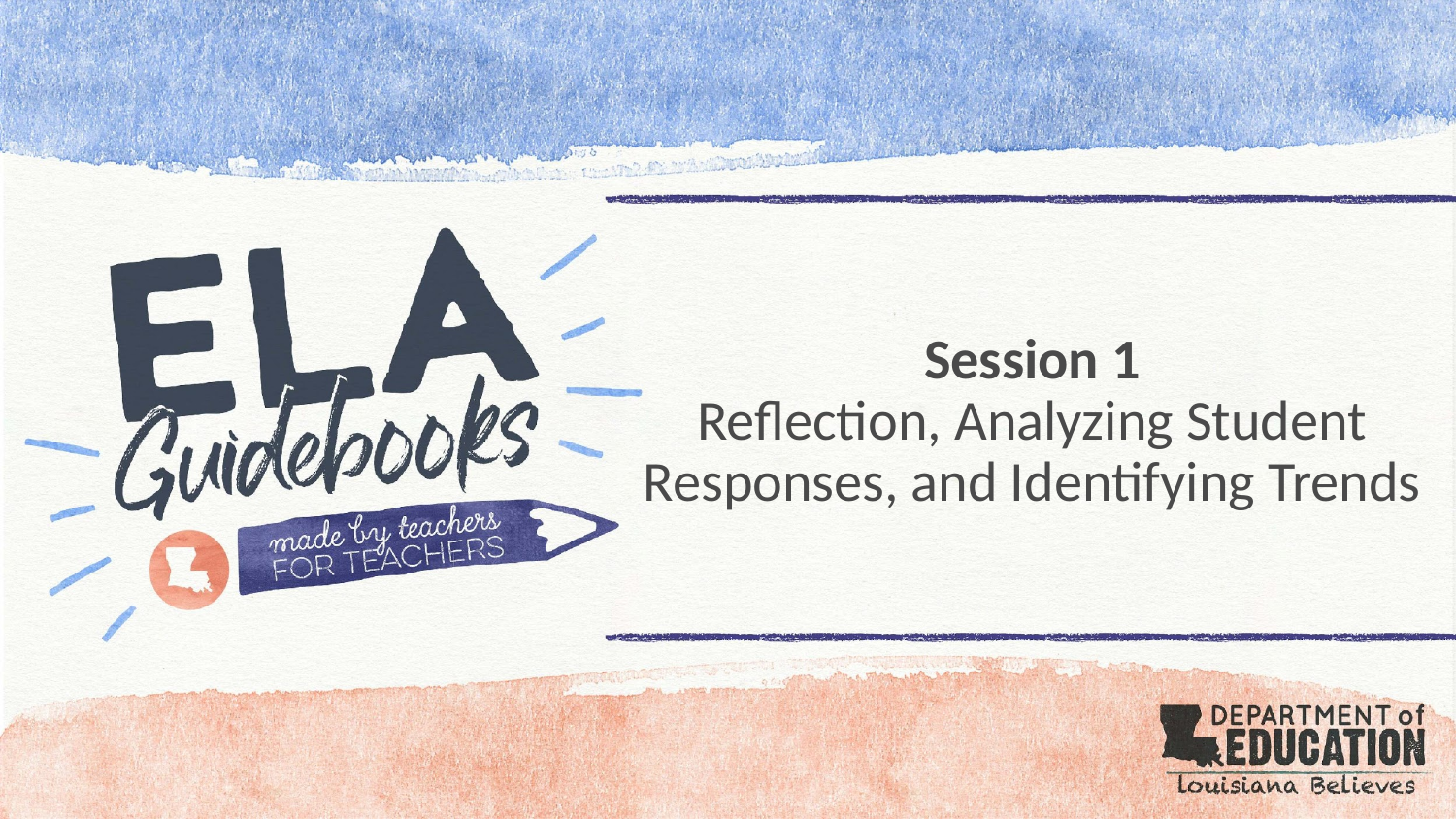

# Session 1
Reflection, Analyzing Student Responses, and Identifying Trends